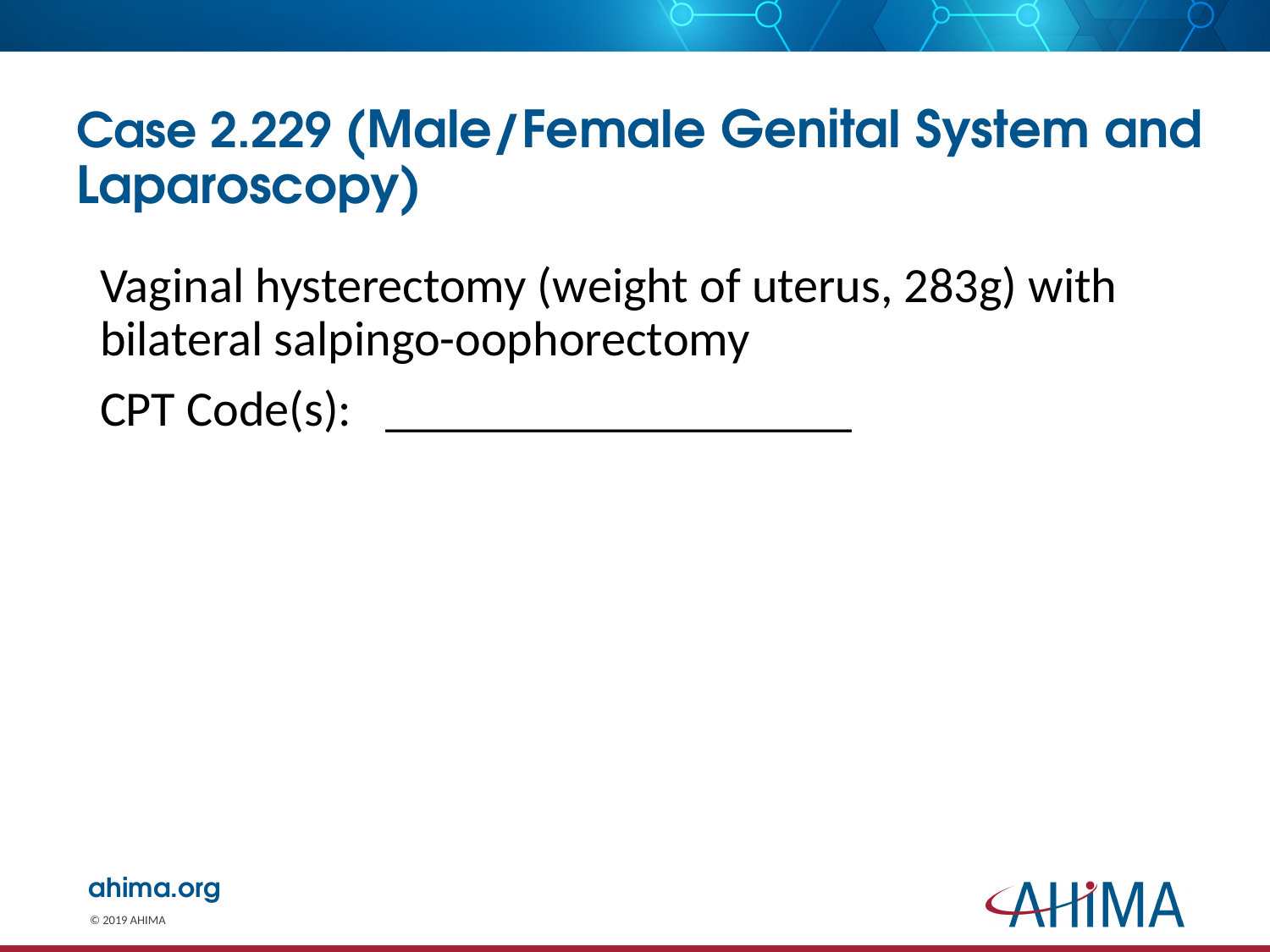

# Case 2.229 (Male/Female Genital System and Laparoscopy)
Vaginal hysterectomy (weight of uterus, 283g) with bilateral salpingo-oophorectomy
CPT Code(s): 	___________________